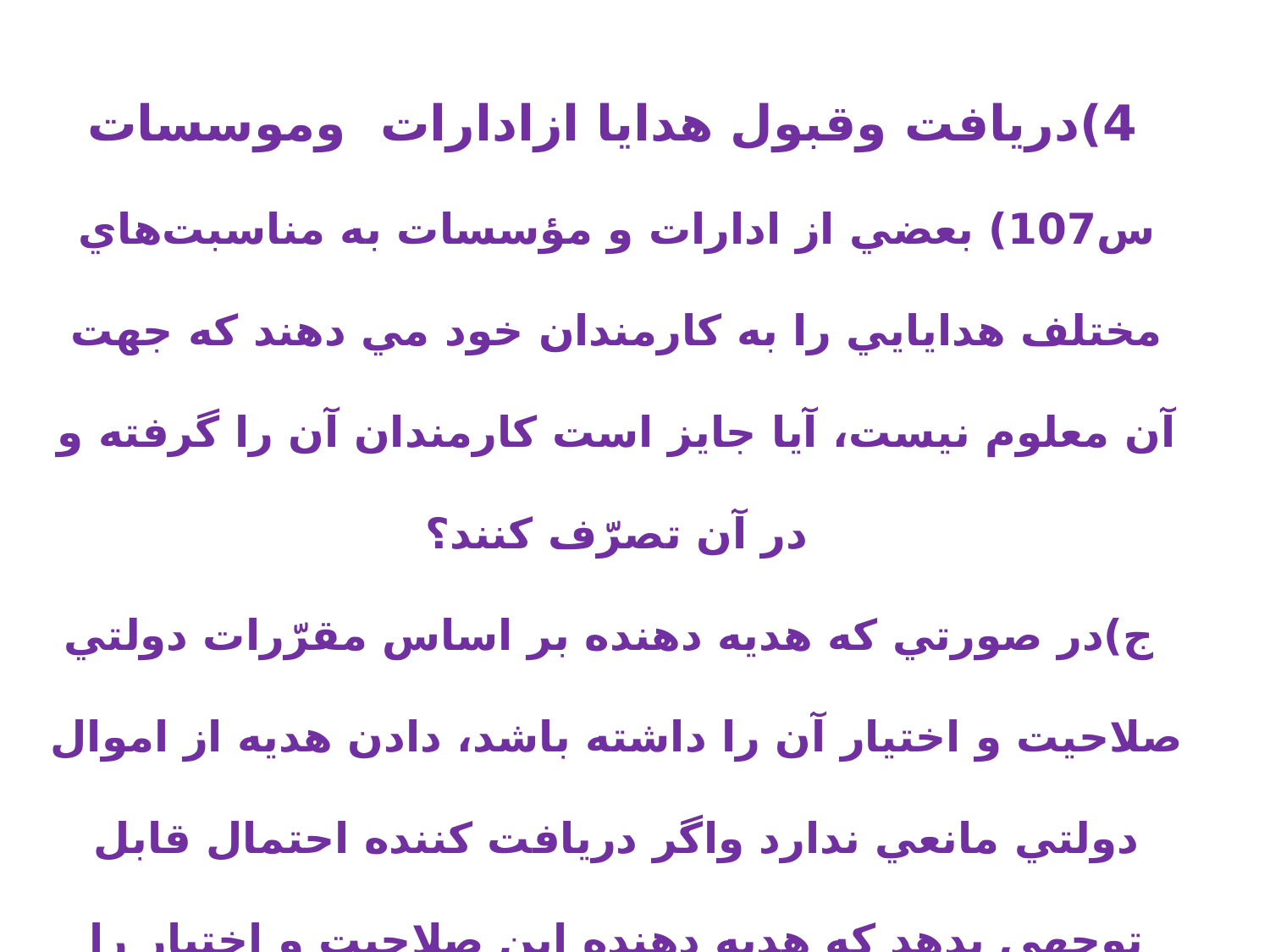

4)دریافت وقبول هدایا ازادارات  وموسسات
س107) بعضي از ادارات و مؤسسات به مناسبت‌هاي مختلف هدايايي را به كارمندان خود مي دهند كه جهت آن معلوم نيست، آيا جايز است كارمندان آن را گرفته و در آن تصرّف كنند؟
 ج)در صورتي كه هديه دهنده بر اساس مقرّرات دولتي صلاحيت و اختيار آن را داشته باشد، دادن هديه از اموال دولتي مانعي ندارد واگر دريافت كننده احتمال قابل توجهي بدهد كه هديه دهنده اين صلاحيت و اختيار را دارد، اشكال ندارد كه آن را از او بگيرد. (اجوبه،س1755)